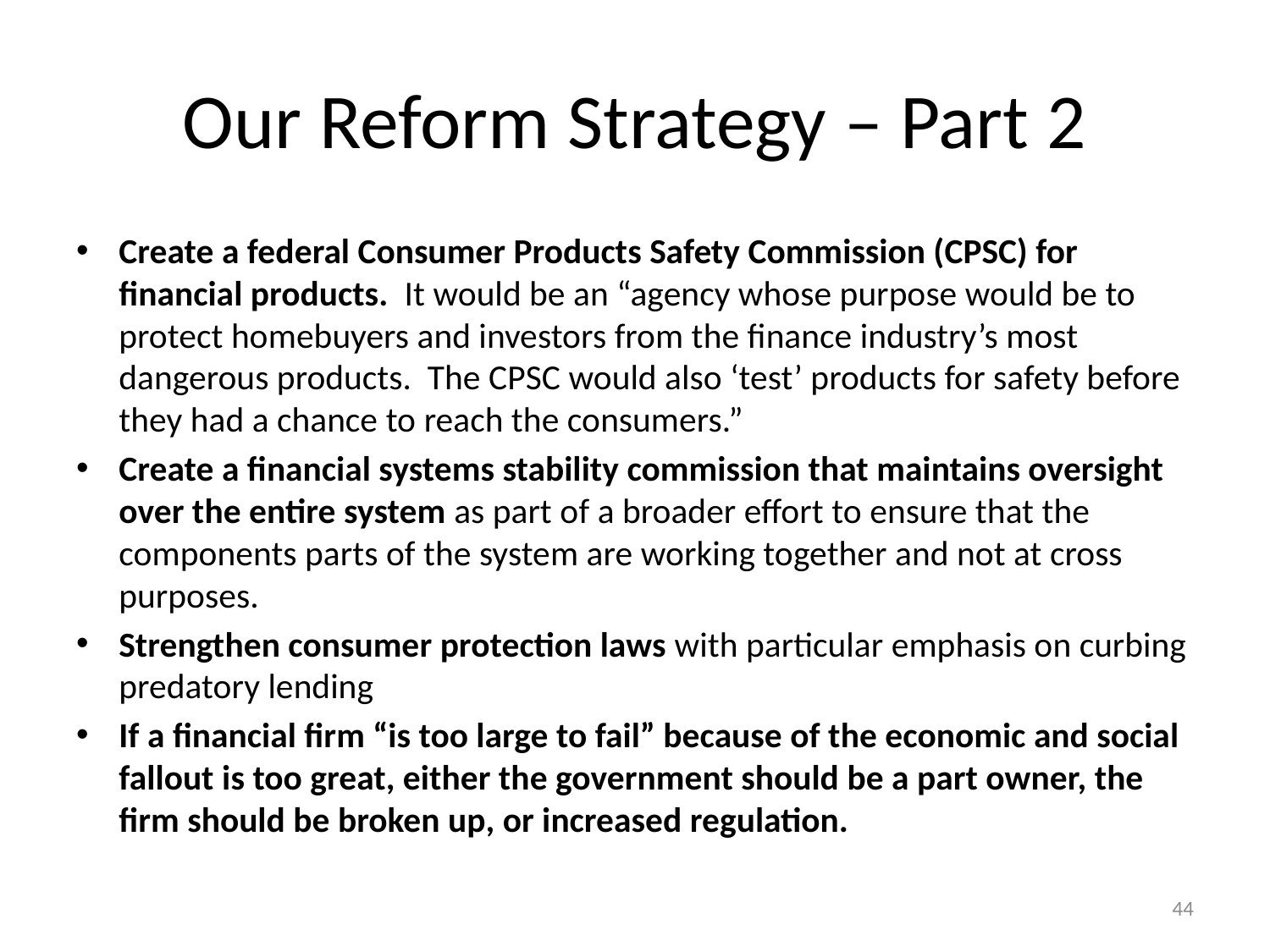

# Our Reform Strategy – Part 2
Create a federal Consumer Products Safety Commission (CPSC) for financial products.  It would be an “agency whose purpose would be to protect homebuyers and investors from the finance industry’s most dangerous products.  The CPSC would also ‘test’ products for safety before they had a chance to reach the consumers.”
Create a financial systems stability commission that maintains oversight over the entire system as part of a broader effort to ensure that the components parts of the system are working together and not at cross purposes.
Strengthen consumer protection laws with particular emphasis on curbing predatory lending
If a financial firm “is too large to fail” because of the economic and social fallout is too great, either the government should be a part owner, the firm should be broken up, or increased regulation.

44